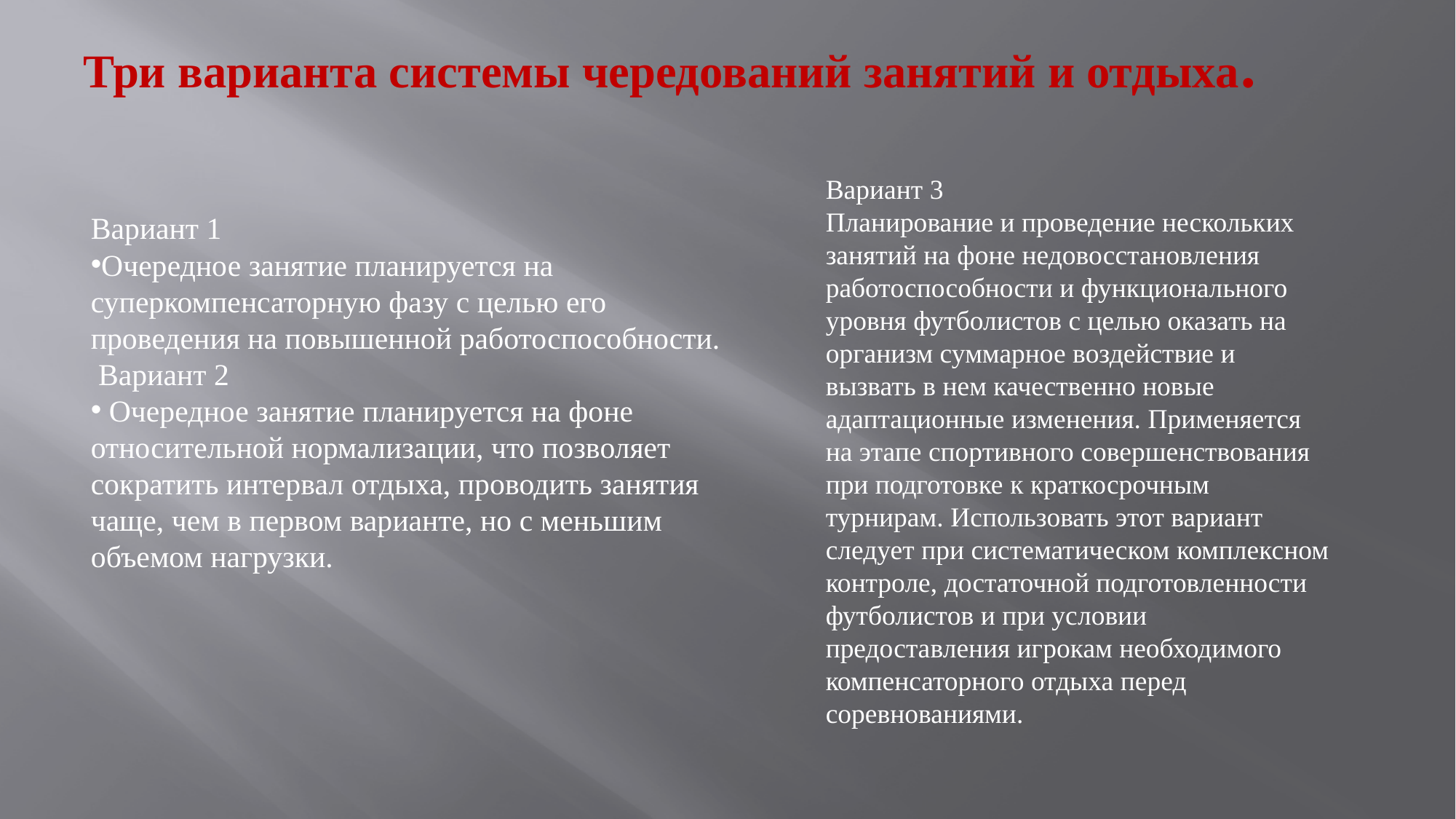

Три варианта системы чередований занятий и отдыха.

Вариант 1
Очередное занятие планируется на суперкомпенсаторную фазу с целью его проведения на повышенной работоспособности.
 Вариант 2
 Очередное занятие планируется на фоне относительной нормализации, что позволяет сократить интервал отдыха, проводить занятия чаще, чем в первом варианте, но с меньшим объемом нагрузки.

Вариант 3
Планирование и проведение нескольких занятий на фоне недовосстановления работоспособности и функционального уровня футболистов с целью оказать на организм суммарное воздействие и вызвать в нем качественно новые адаптационные изменения. Применяется на этапе спортивного совершенствования при подготовке к краткосрочным турнирам. Использовать этот вариант следует при систематическом комплексном контроле, достаточной подготовленности футболистов и при условии предоставления игрокам необходимого компенсаторного отдыха перед соревнованиями.